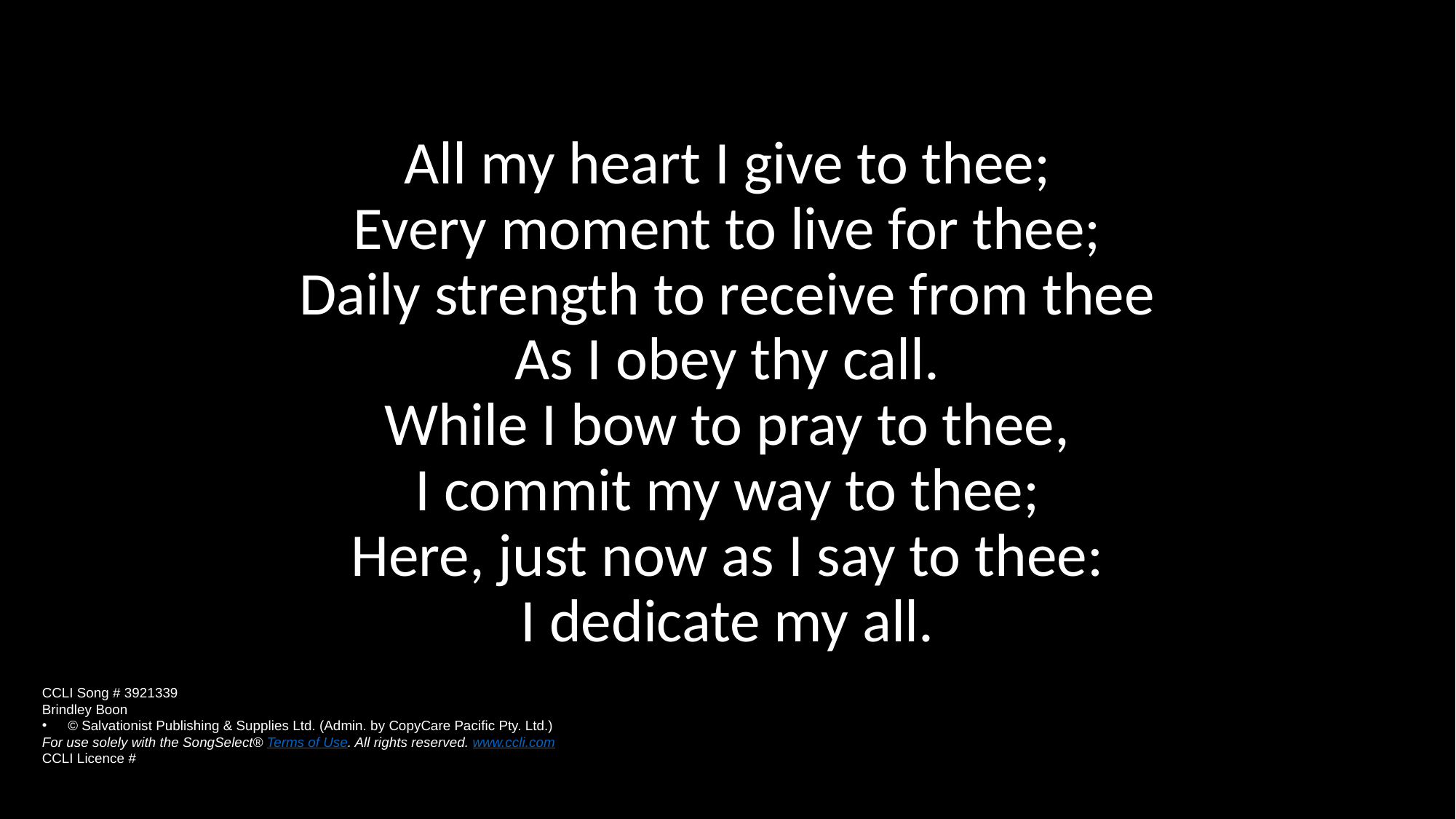

All my heart I give to thee;
Every moment to live for thee;
Daily strength to receive from thee
As I obey thy call.
While I bow to pray to thee,
I commit my way to thee;
Here, just now as I say to thee:
I dedicate my all.
CCLI Song # 3921339
Brindley Boon
© Salvationist Publishing & Supplies Ltd. (Admin. by CopyCare Pacific Pty. Ltd.)
For use solely with the SongSelect® Terms of Use. All rights reserved. www.ccli.com
CCLI Licence #